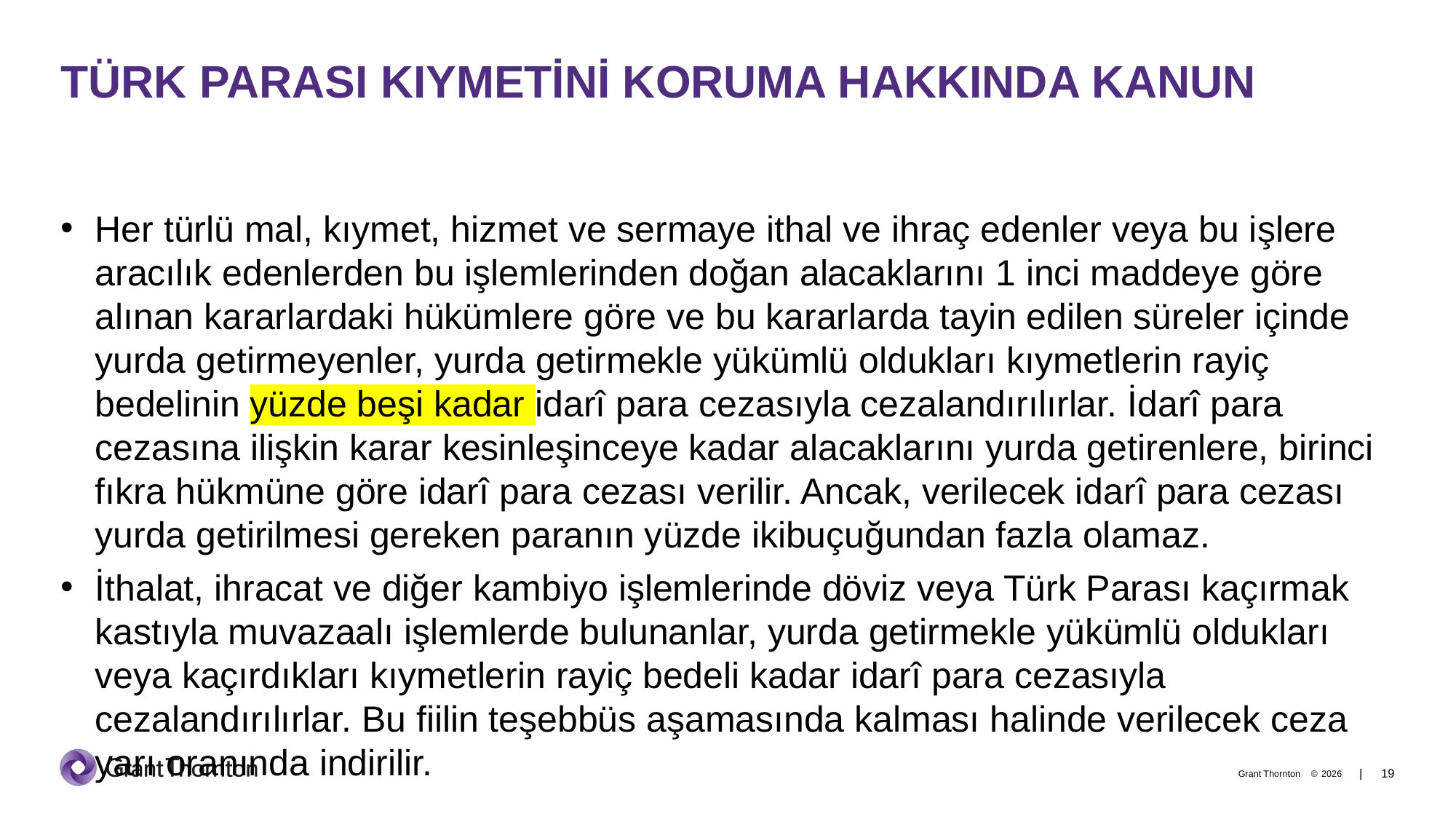

# TÜRK PARASI KIYMETİNİ KORUMA HAKKINDA KANUN
Her türlü mal, kıymet, hizmet ve sermaye ithal ve ihraç edenler veya bu işlere aracılık edenlerden bu işlemlerinden doğan alacaklarını 1 inci maddeye göre alınan kararlardaki hükümlere göre ve bu kararlarda tayin edilen süreler içinde yurda getirmeyenler, yurda getirmekle yükümlü oldukları kıymetlerin rayiç bedelinin yüzde beşi kadar idarî para cezasıyla cezalandırılırlar. İdarî para cezasına ilişkin karar kesinleşinceye kadar alacaklarını yurda getirenlere, birinci fıkra hükmüne göre idarî para cezası verilir. Ancak, verilecek idarî para cezası yurda getirilmesi gereken paranın yüzde ikibuçuğundan fazla olamaz.
İthalat, ihracat ve diğer kambiyo işlemlerinde döviz veya Türk Parası kaçırmak kastıyla muvazaalı işlemlerde bulunanlar, yurda getirmekle yükümlü oldukları veya kaçırdıkları kıymetlerin rayiç bedeli kadar idarî para cezasıyla cezalandırılırlar. Bu fiilin teşebbüs aşamasında kalması halinde verilecek ceza yarı oranında indirilir.

19